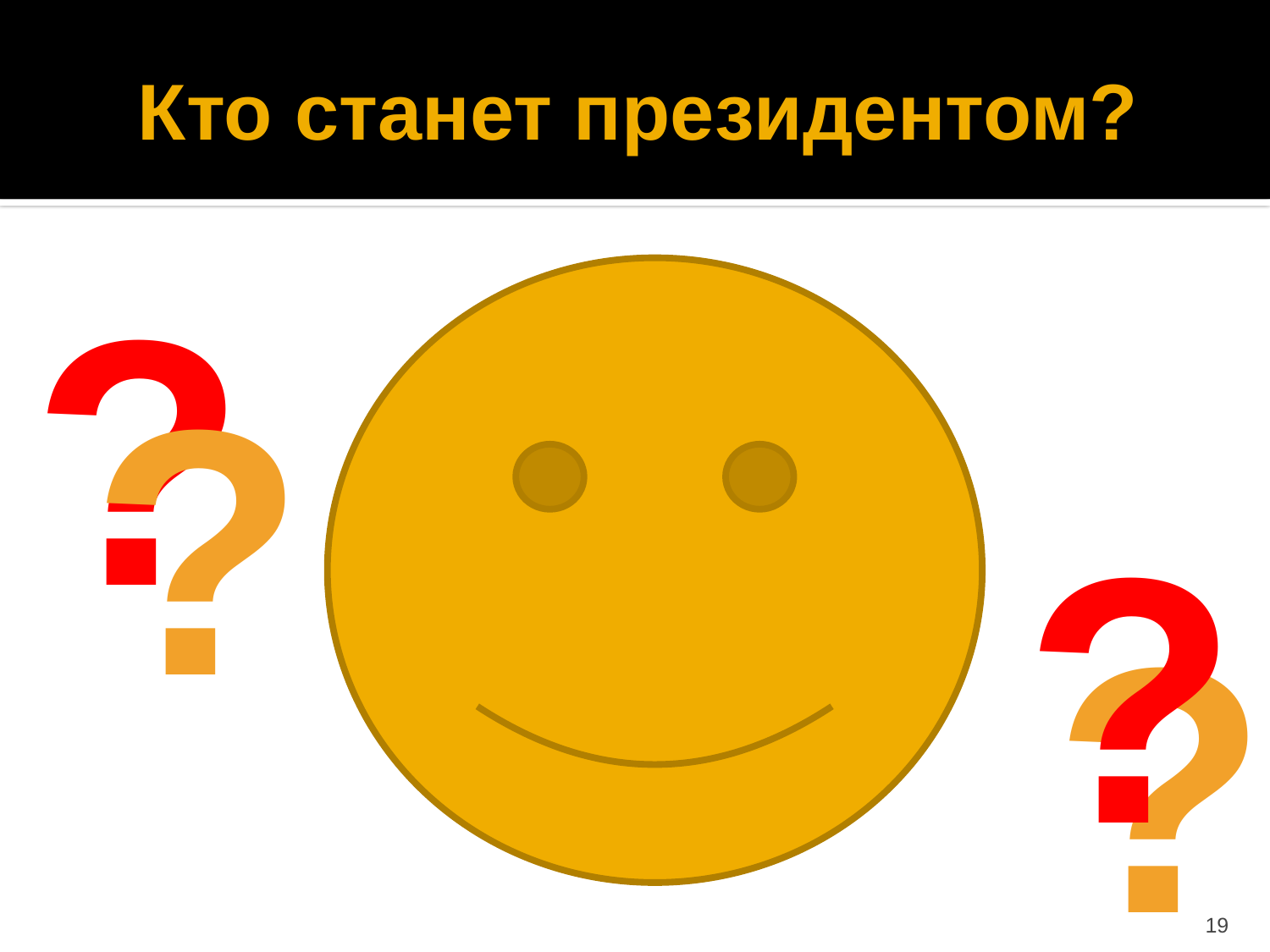

# Кто станет президентом?
?

?
?
?
19